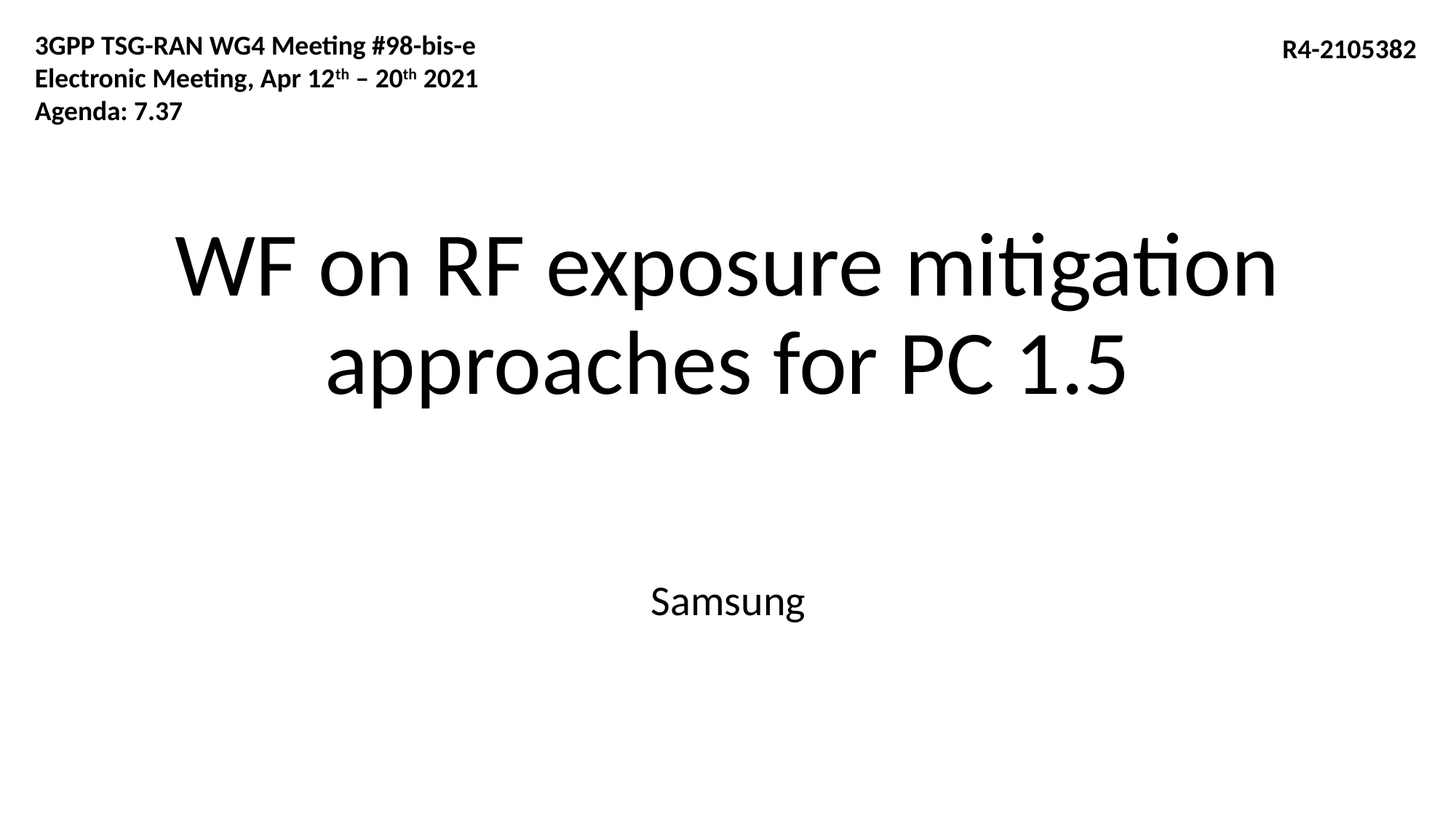

3GPP TSG-RAN WG4 Meeting #98-bis-e
Electronic Meeting, Apr 12th – 20th 2021
Agenda: 7.37
R4-2105382
# WF on RF exposure mitigation approaches for PC 1.5
Samsung